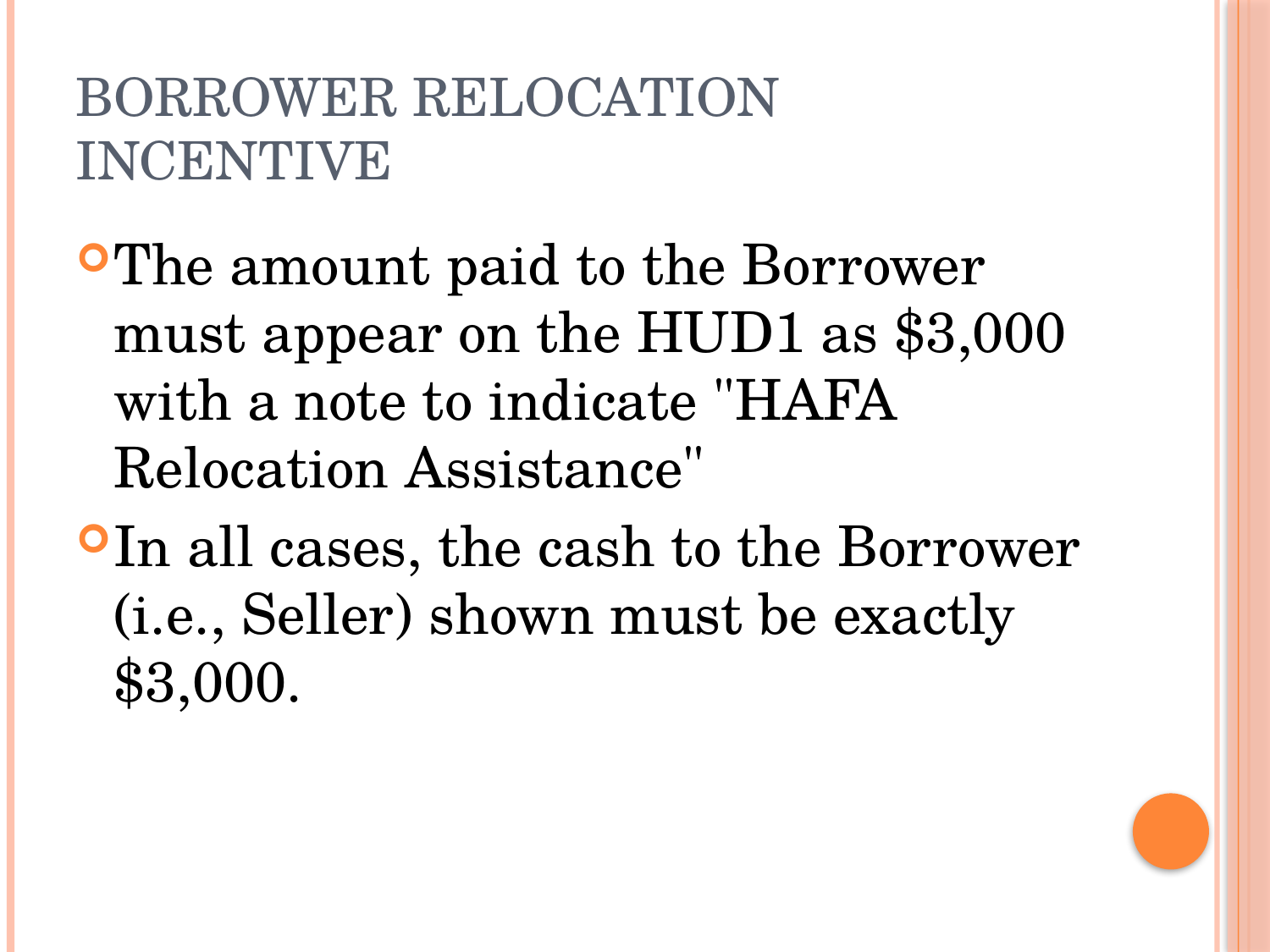

# Borrower relocation incentive
The amount paid to the Borrower must appear on the HUD1 as $3,000 with a note to indicate "HAFA Relocation Assistance"
In all cases, the cash to the Borrower (i.e., Seller) shown must be exactly $3,000.